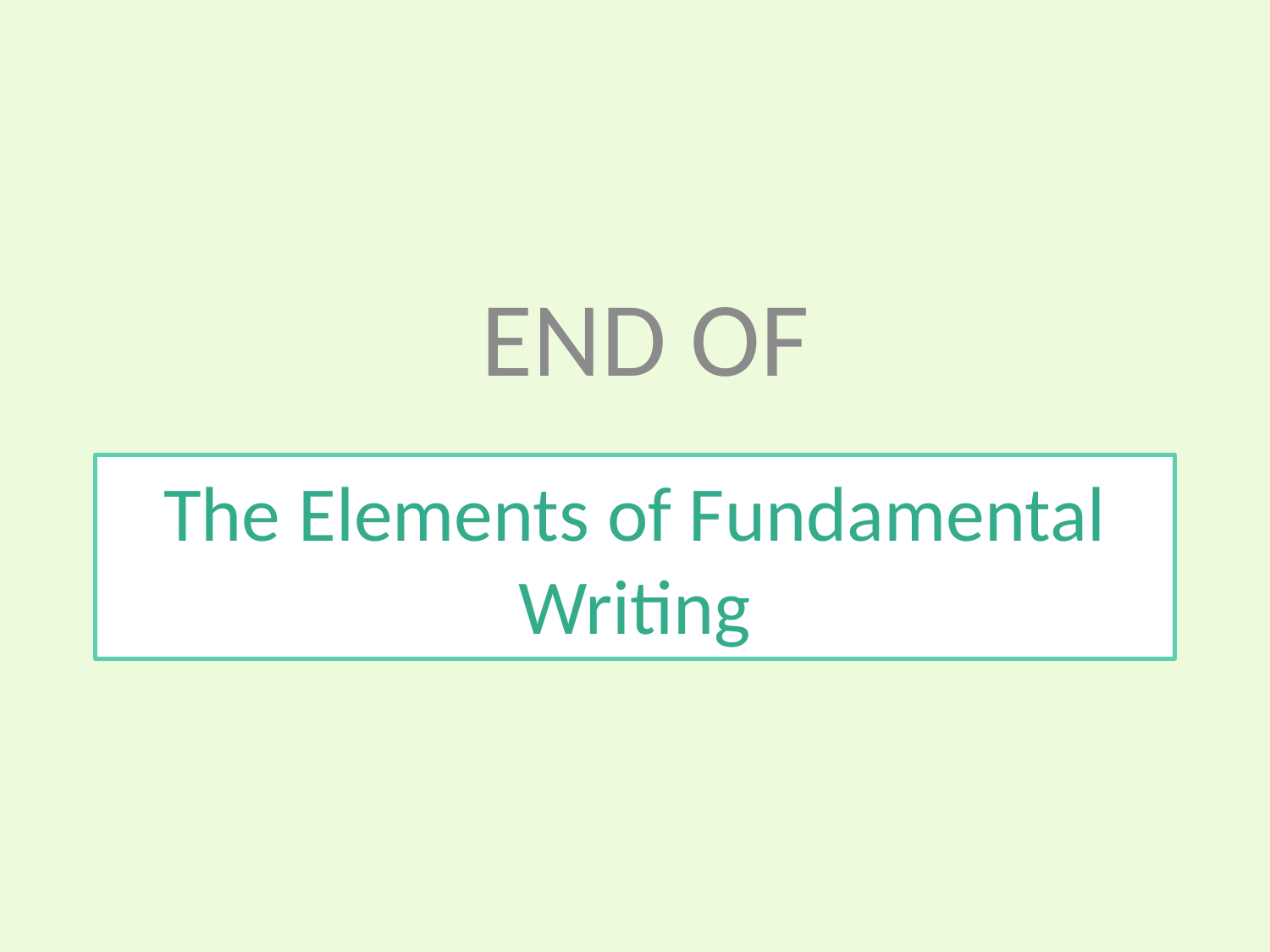

END OF
# The Elements of Fundamental Writing